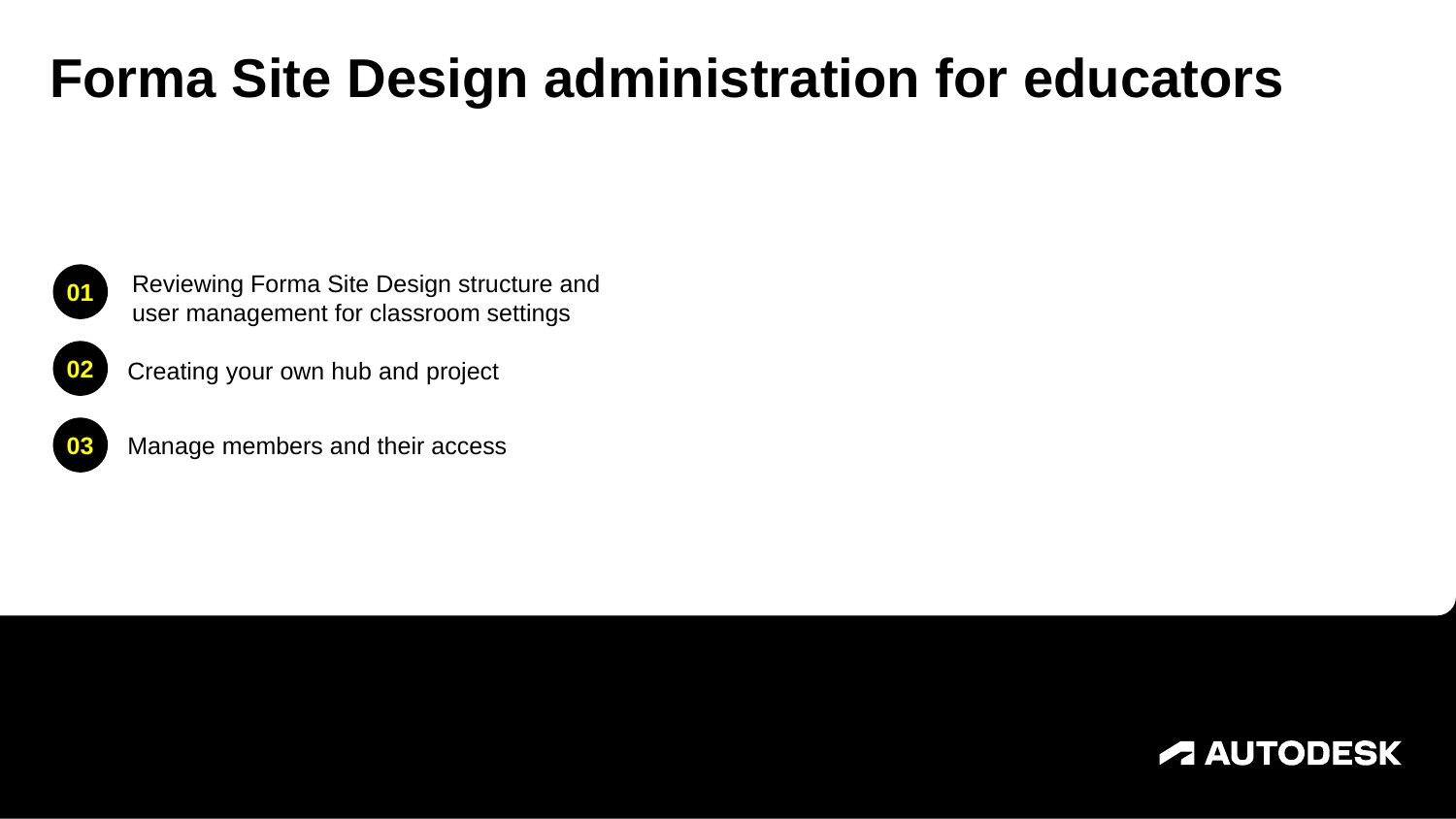

Forma Site Design administration for educators

01
Reviewing Forma Site Design structure and user management for classroom settings
02
Creating your own hub and project
03
Manage members and their access